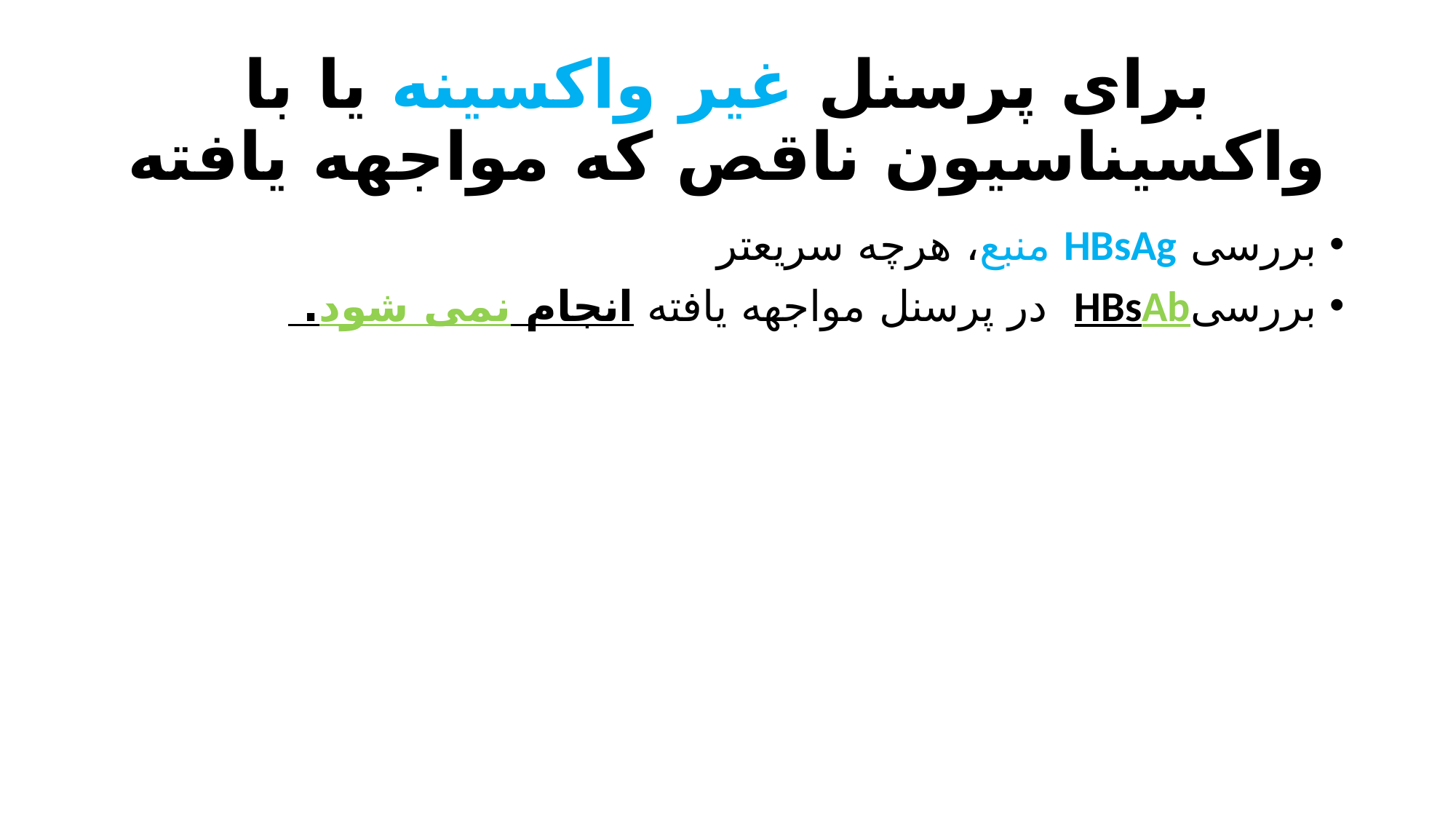

# برای پرسنل غیر واکسینه یا با واکسیناسیون ناقص که مواجهه یافته
بررسی HBsAg منبع، هرچه سریعتر
بررسیHBsAb  در پرسنل مواجهه یافته انجام نمی شود.